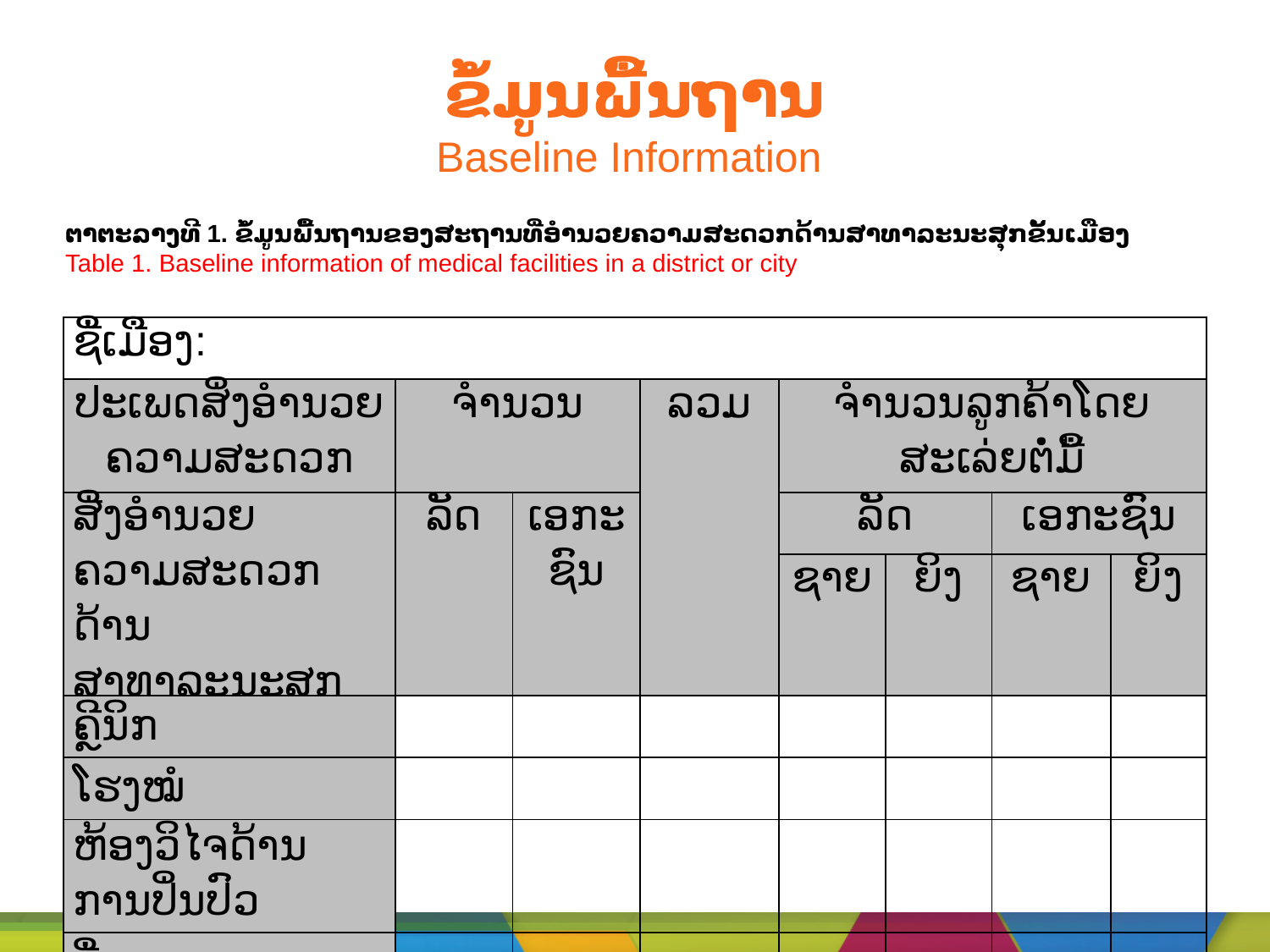

# ຂໍ້ມູນພື້ນຖານ Baseline Information
ຕາຕະລາງທີ 1. ຂໍ້ມູນພື້ນຖານຂອງສະຖານທີ່ອຳນວຍຄວາມສະດວກດ້ານສາທາລະນະສຸກຂັ້ນເມືອງ
Table 1. Baseline information of medical facilities in a district or city
| ຊື່ເມືອງ: |  |  |  |  |  |  |  |
| --- | --- | --- | --- | --- | --- | --- | --- |
| ປະເພດສິ່ງອຳນວຍຄວາມສະດວກ | ຈຳນວນ |  | ລວມ | ຈຳນວນລູກຄ້າໂດຍສະເລ່ຍຕໍ່ມື້ |  |  |  |
| ສີ່ງອຳນວຍຄວາມສະດວກດ້ານສາທາລະນະສຸກ | ລັດ | ເອກະຊົນ |  | ລັດ |  | ເອກະຊົນ |  |
|  |  |  |  | ຊາຍ | ຍິງ | ຊາຍ | ຍິງ |
| ຄຼີນິກ |  |  |  |  |  |  |  |
| ໂຮງໝໍ |  |  |  |  |  |  |  |
| ຫ້ອງວິໄຈດ້ານການປິ່ນປົວ |  |  |  |  |  |  |  |
| ອື່ນໆ |  |  |  |  |  |  |  |
| ລວມ |  |  |  |  |  |  |  |